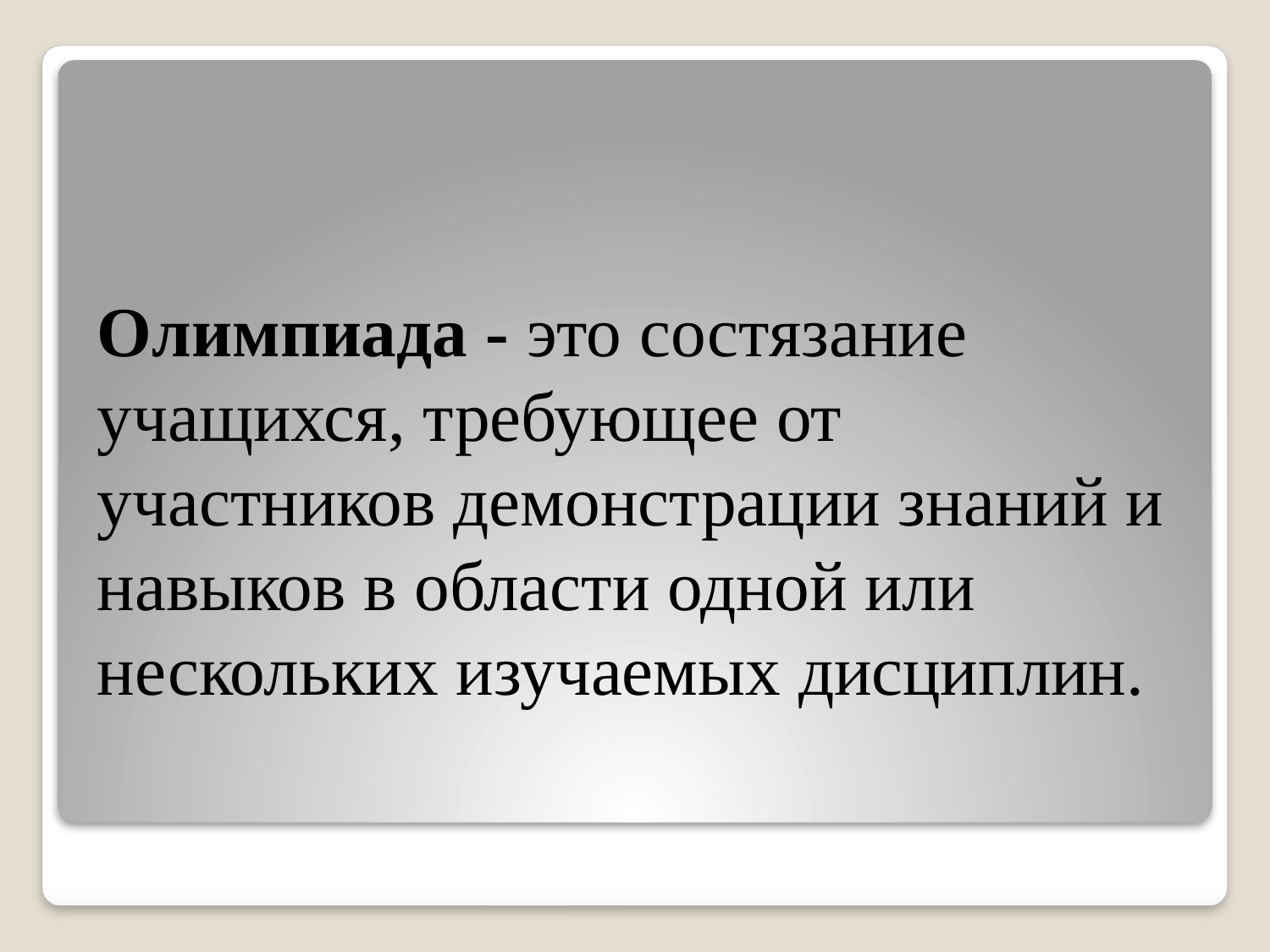

# Олимпиада - это состязание учащихся, требующее от участников демонстрации знаний и навыков в области одной или нескольких изучаемых дисциплин.